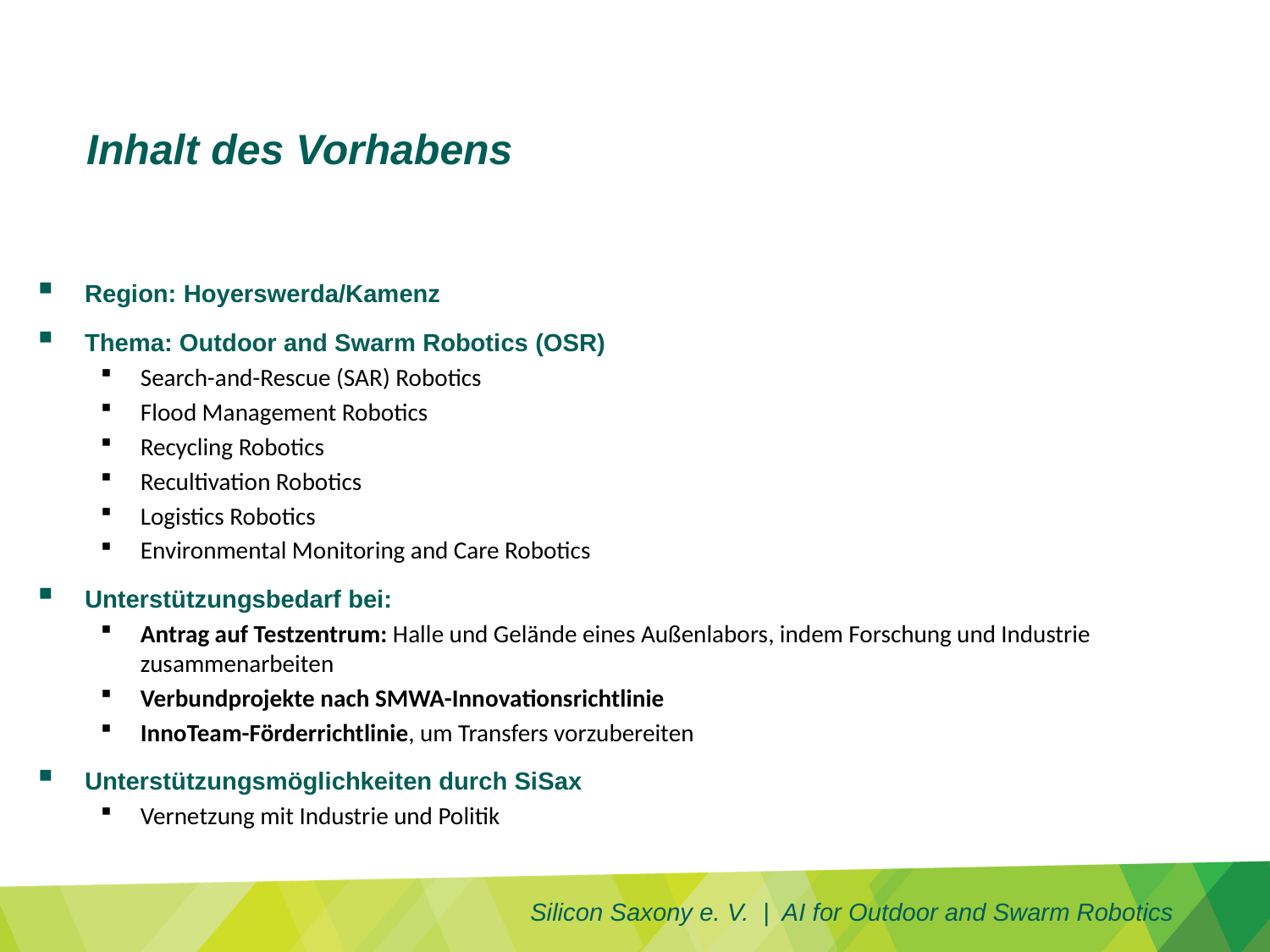

Inhalt des Vorhabens

Region: Hoyerswerda/Kamenz
Thema: Outdoor and Swarm Robotics (OSR)
Search-and-Rescue (SAR) Robotics
Flood Management Robotics
Recycling Robotics
Recultivation Robotics
Logistics Robotics
Environmental Monitoring and Care Robotics
Unterstützungsbedarf bei:
Antrag auf Testzentrum: Halle und Gelände eines Außenlabors, indem Forschung und Industrie zusammenarbeiten
Verbundprojekte nach SMWA-Innovationsrichtlinie
InnoTeam-Förderrichtlinie, um Transfers vorzubereiten
Unterstützungsmöglichkeiten durch SiSax
Vernetzung mit Industrie und Politik